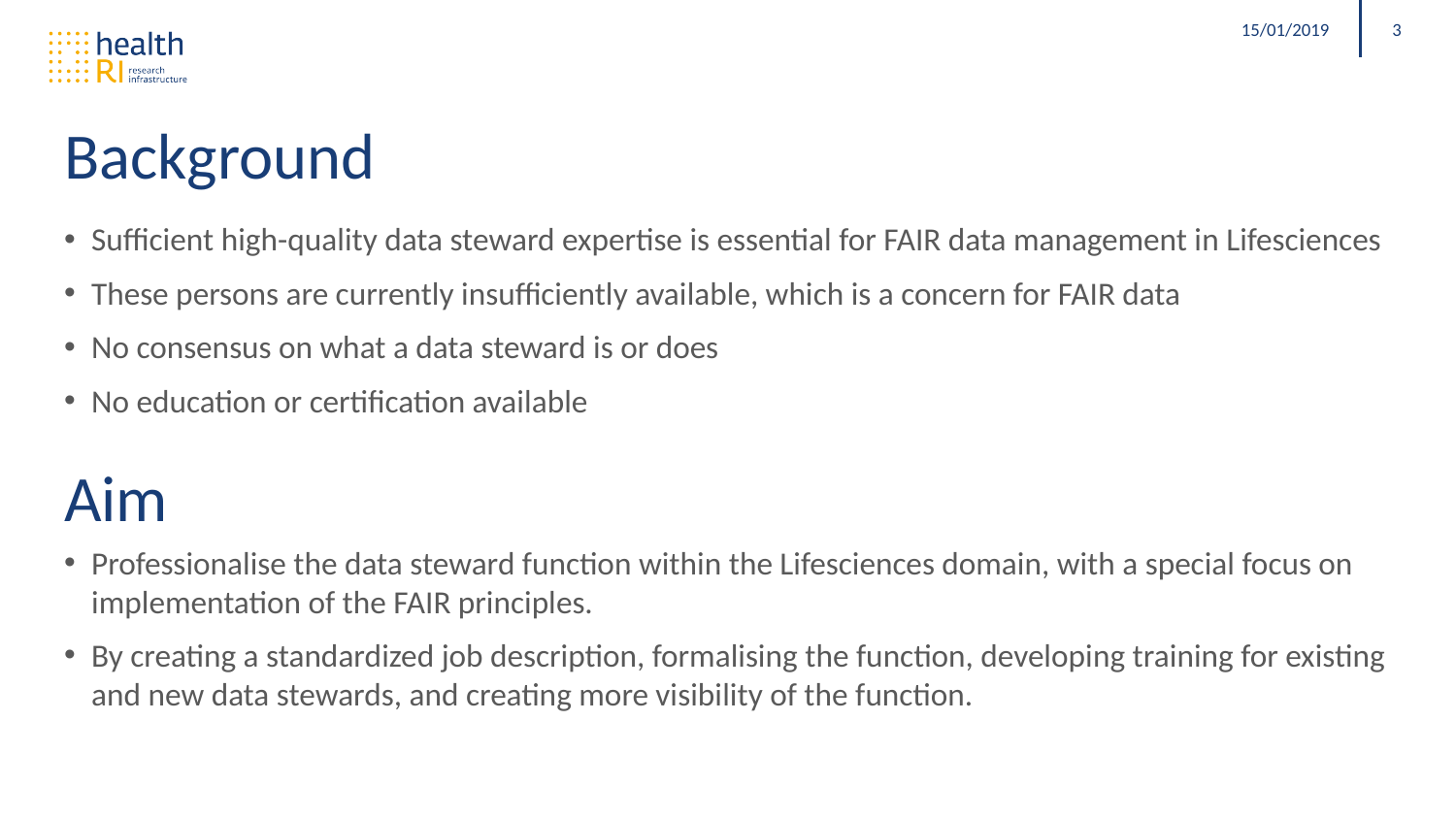

15/01/2019
3
# Background
Sufficient high-quality data steward expertise is essential for FAIR data management in Lifesciences
These persons are currently insufficiently available, which is a concern for FAIR data
No consensus on what a data steward is or does
No education or certification available

Professionalise the data steward function within the Lifesciences domain, with a special focus on implementation of the FAIR principles.
By creating a standardized job description, formalising the function, developing training for existing and new data stewards, and creating more visibility of the function.
Aim